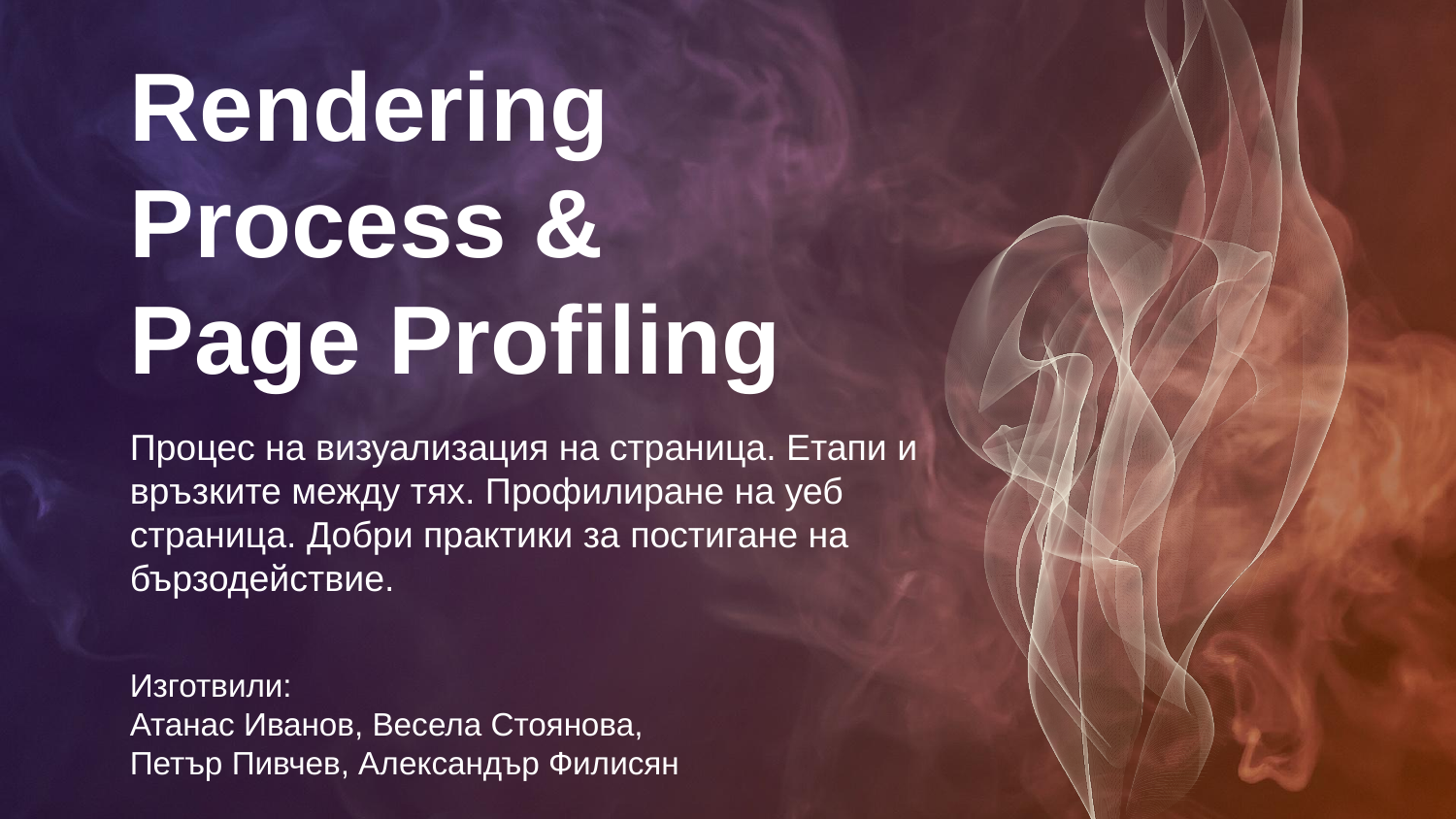

# Rendering Process & Page Profiling
Процес на визуализация на страница. Етапи и връзките между тях. Профилиране на уеб страница. Добри практики за постигане на бързодействие.

Изготвили:
Атанас Иванов, Весела Стоянова,
Петър Пивчев, Александър Филисян